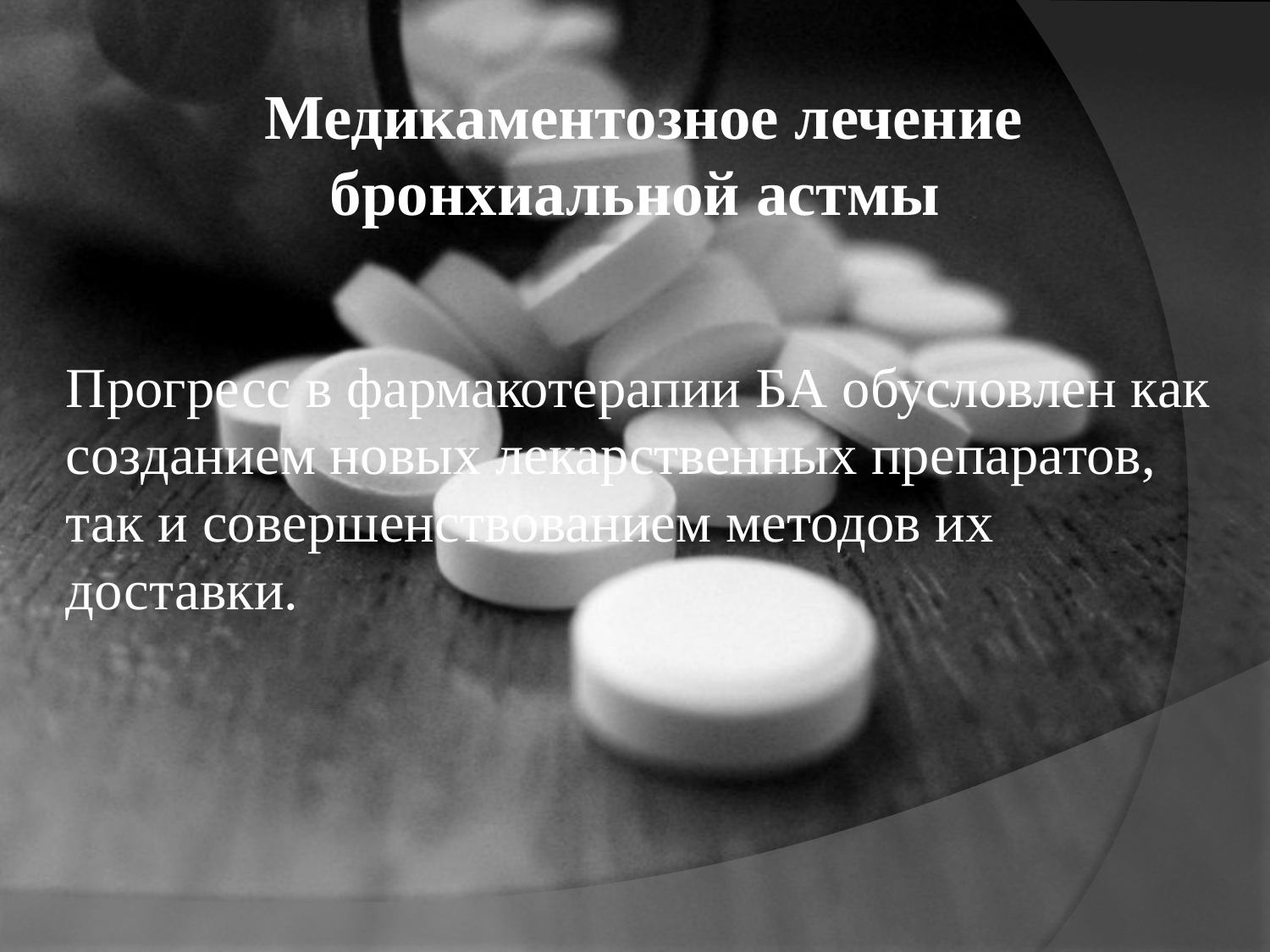

Медикаментозное лечение бронхиальной астмы
# Прогресс в фармакотерапии БА обусловлен как созданием новых лекарственных препаратов, так и совершенствованием методов их доставки.